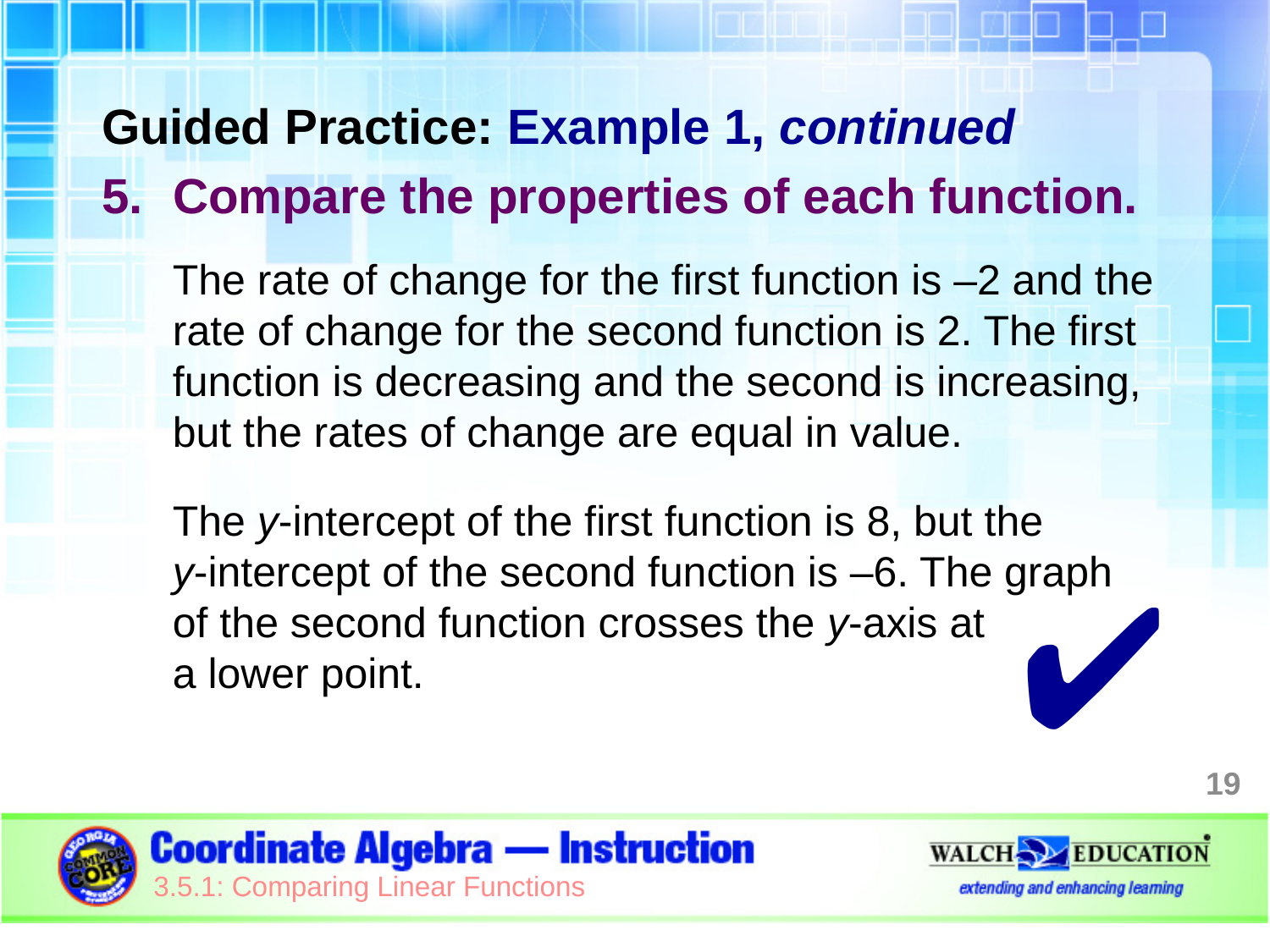

Guided Practice: Example 1, continued
Compare the properties of each function.
The rate of change for the first function is –2 and the rate of change for the second function is 2. The first function is decreasing and the second is increasing, but the rates of change are equal in value.

The y-intercept of the first function is 8, but the
y-intercept of the second function is –6. The graph
of the second function crosses the y-axis at
a lower point.
✔
19
3.5.1: Comparing Linear Functions